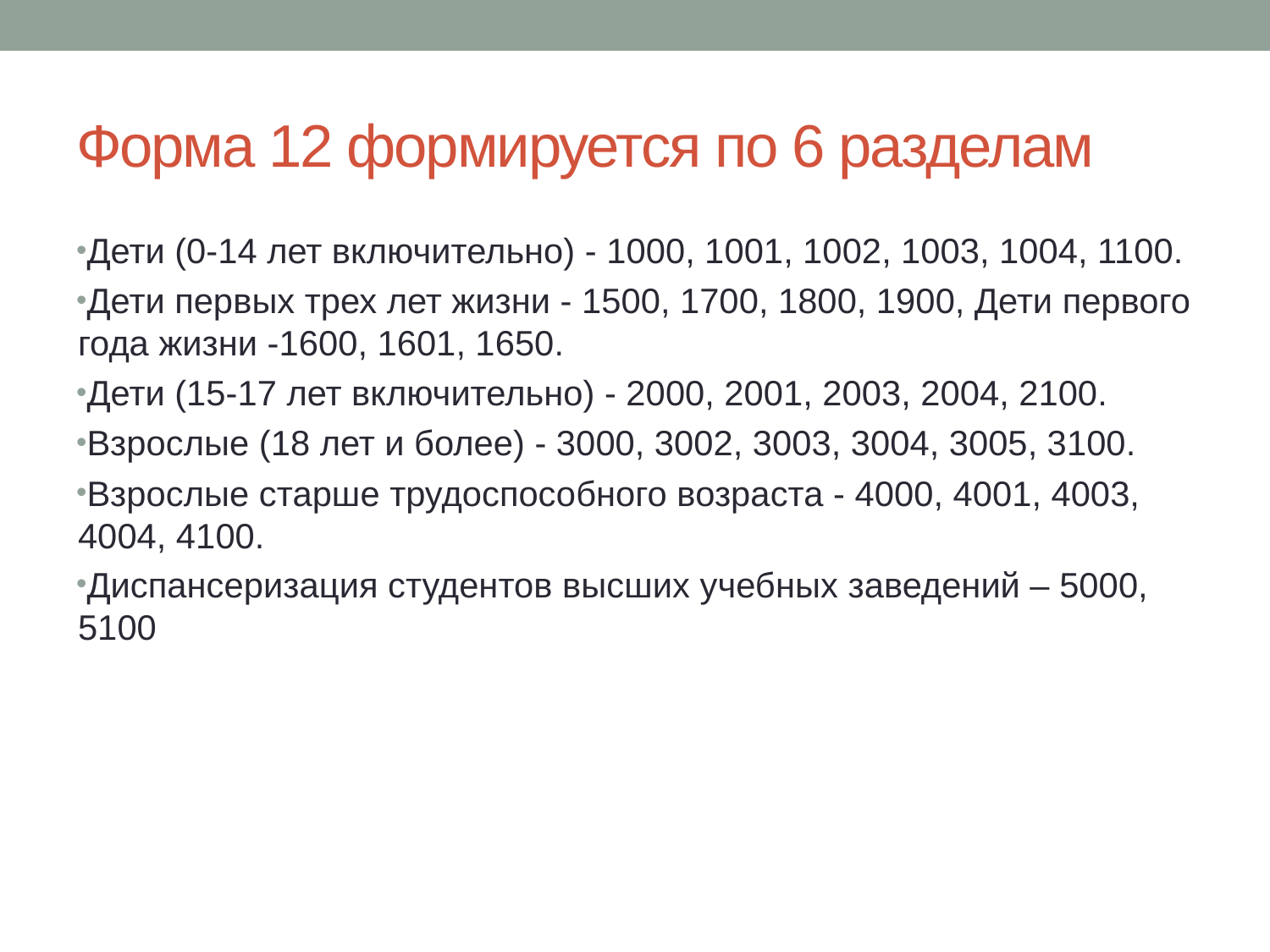

# Форма 12 формируется по 6 разделам
Дети (0-14 лет включительно) - 1000, 1001, 1002, 1003, 1004, 1100.
Дети первых трех лет жизни - 1500, 1700, 1800, 1900, Дети первого года жизни -1600, 1601, 1650.
Дети (15-17 лет включительно) - 2000, 2001, 2003, 2004, 2100.
Взрослые (18 лет и более) - 3000, 3002, 3003, 3004, 3005, 3100.
Взрослые старше трудоспособного возраста - 4000, 4001, 4003, 4004, 4100.
Диспансеризация студентов высших учебных заведений – 5000, 5100